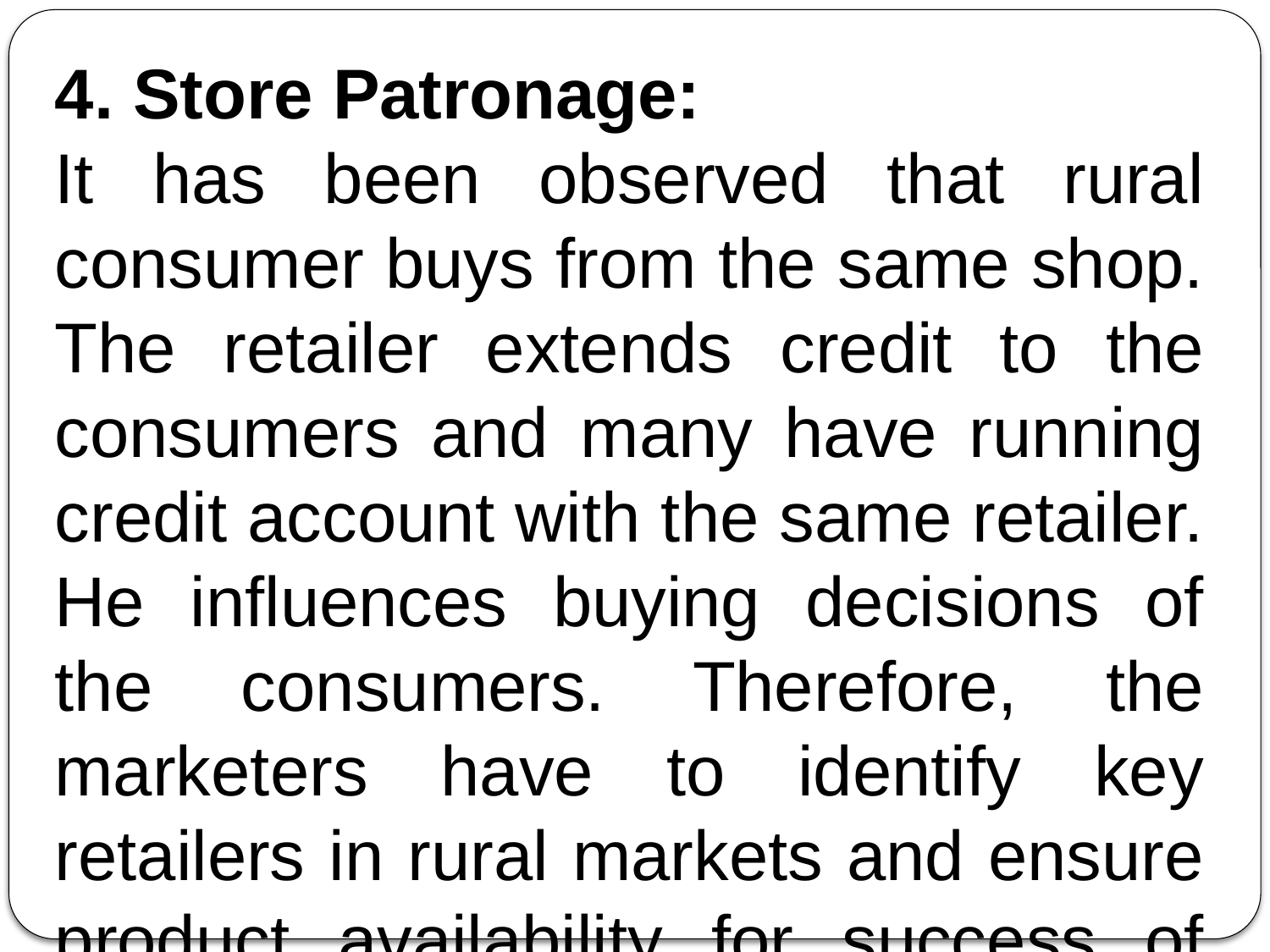

4. Store Patronage:
It has been observed that rural consumer buys from the same shop. The retailer extends credit to the consumers and many have running credit account with the same retailer. He influences buying decisions of the consumers. Therefore, the marketers have to identify key retailers in rural markets and ensure product availability for success of business.